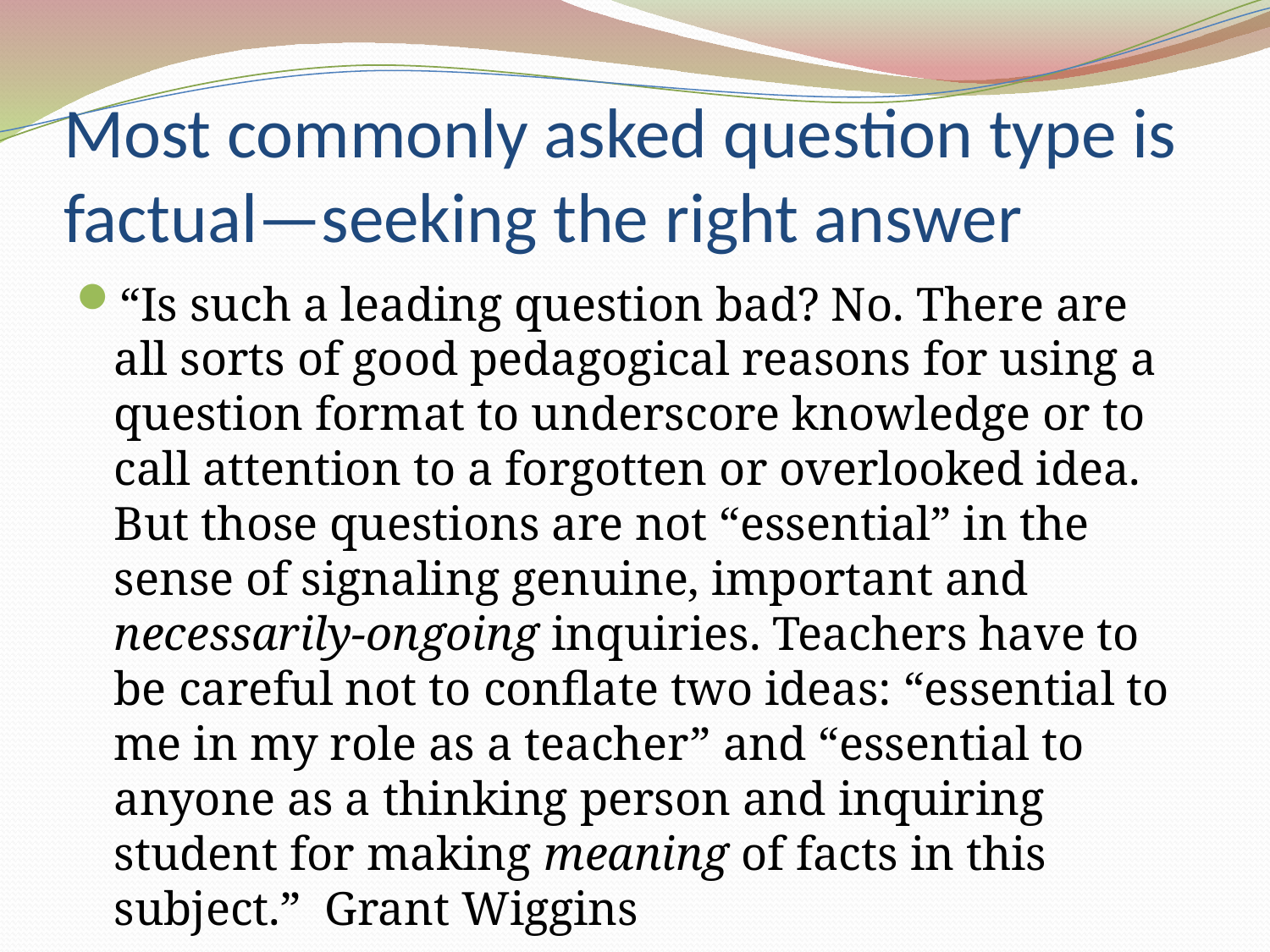

# Most commonly asked question type is factual—seeking the right answer
“Is such a leading question bad? No. There are all sorts of good pedagogical reasons for using a question format to underscore knowledge or to call attention to a forgotten or overlooked idea. But those questions are not “essential” in the sense of signaling genuine, important and necessarily-ongoing inquiries. Teachers have to be careful not to conflate two ideas: “essential to me in my role as a teacher” and “essential to anyone as a thinking person and inquiring student for making meaning of facts in this subject.”  Grant Wiggins